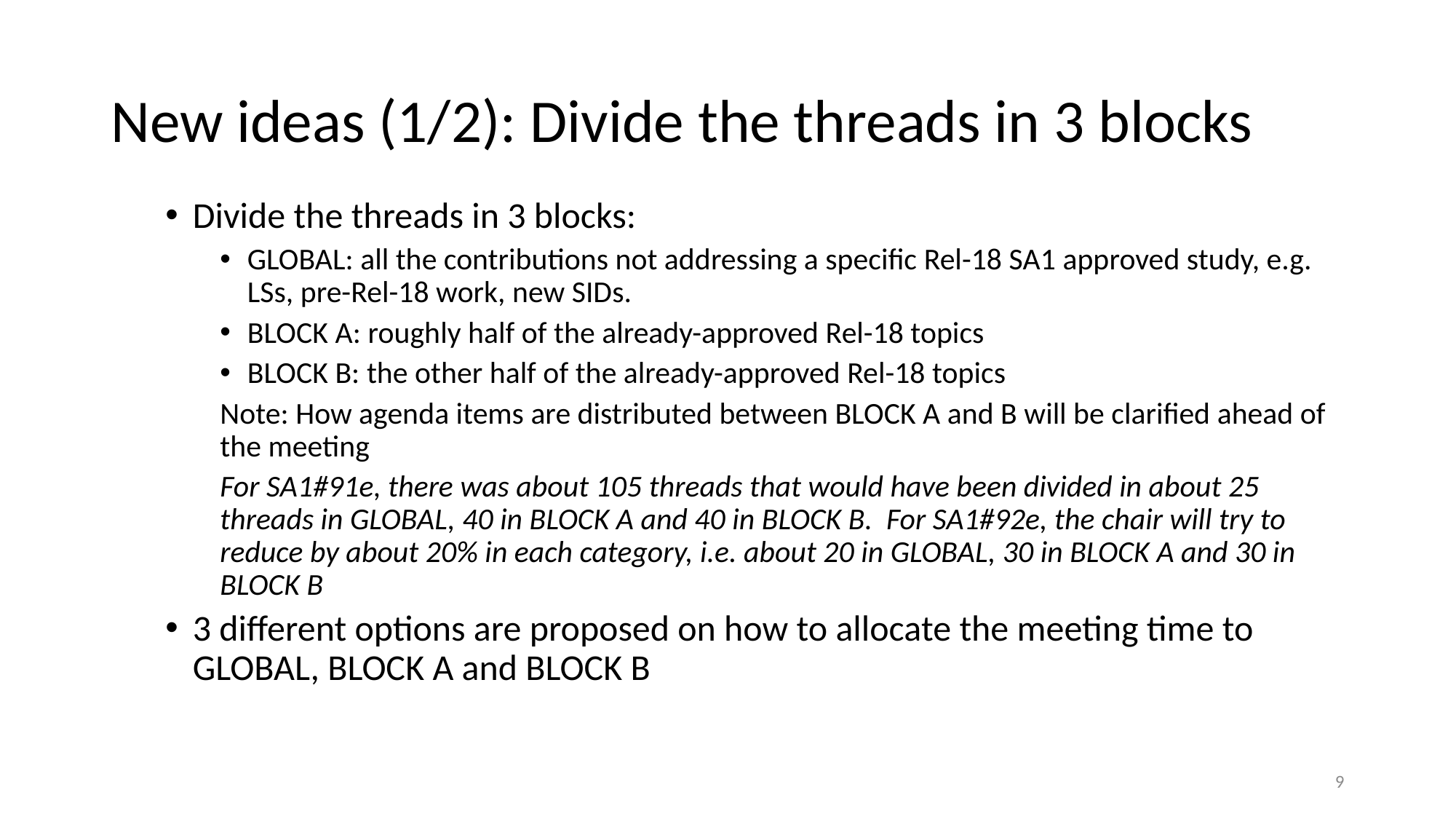

# New ideas (1/2): Divide the threads in 3 blocks
Divide the threads in 3 blocks:
GLOBAL: all the contributions not addressing a specific Rel-18 SA1 approved study, e.g. LSs, pre-Rel-18 work, new SIDs.
BLOCK A: roughly half of the already-approved Rel-18 topics
BLOCK B: the other half of the already-approved Rel-18 topics
Note: How agenda items are distributed between BLOCK A and B will be clarified ahead of the meeting
For SA1#91e, there was about 105 threads that would have been divided in about 25 threads in GLOBAL, 40 in BLOCK A and 40 in BLOCK B.  For SA1#92e, the chair will try to reduce by about 20% in each category, i.e. about 20 in GLOBAL, 30 in BLOCK A and 30 in BLOCK B
3 different options are proposed on how to allocate the meeting time to GLOBAL, BLOCK A and BLOCK B

9